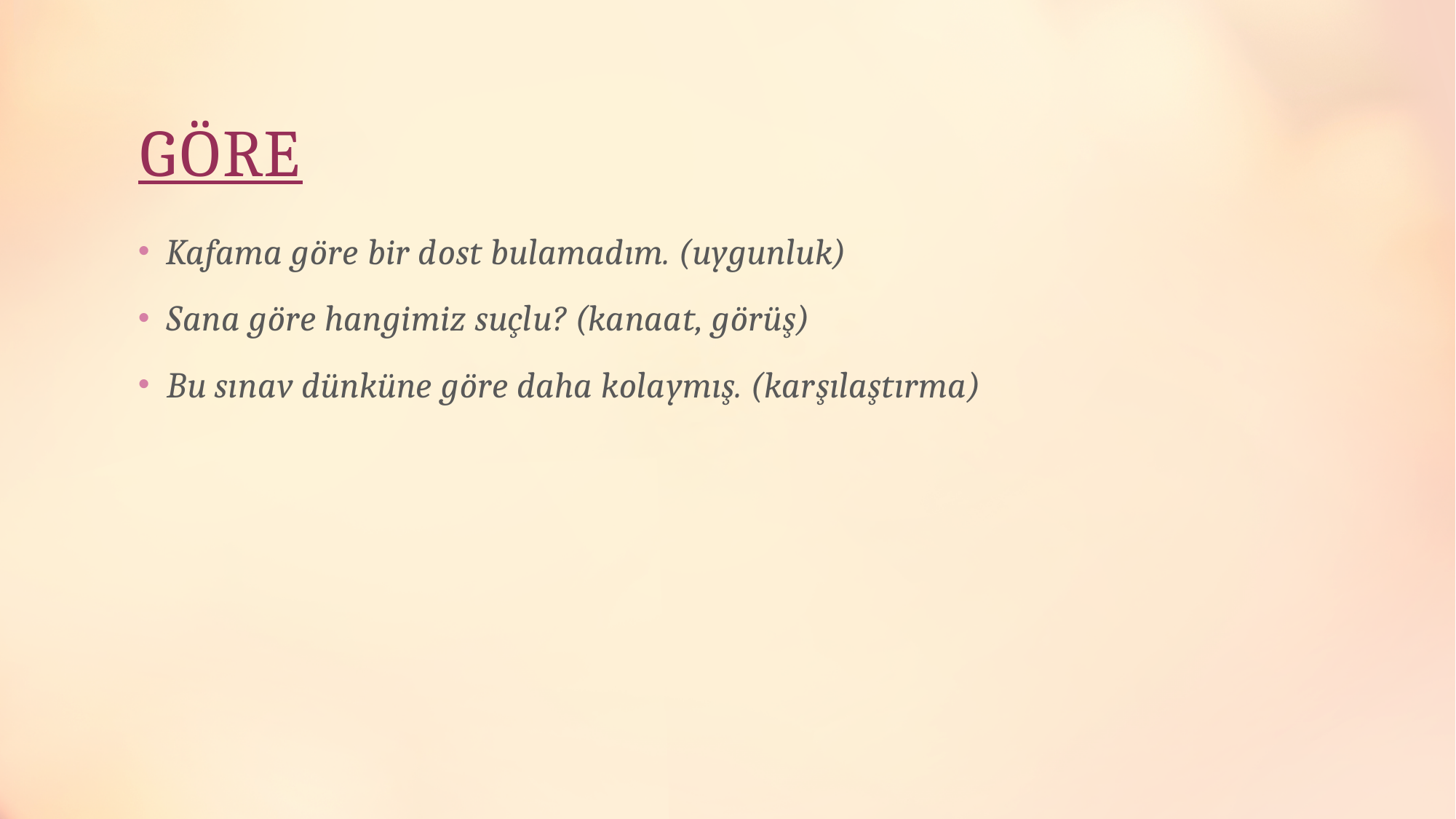

# GÖRE
Kafama göre bir dost bulamadım. (uygunluk)
Sana göre hangimiz suçlu? (kanaat, görüş)
Bu sınav dünküne göre daha kolaymış. (karşılaştırma)